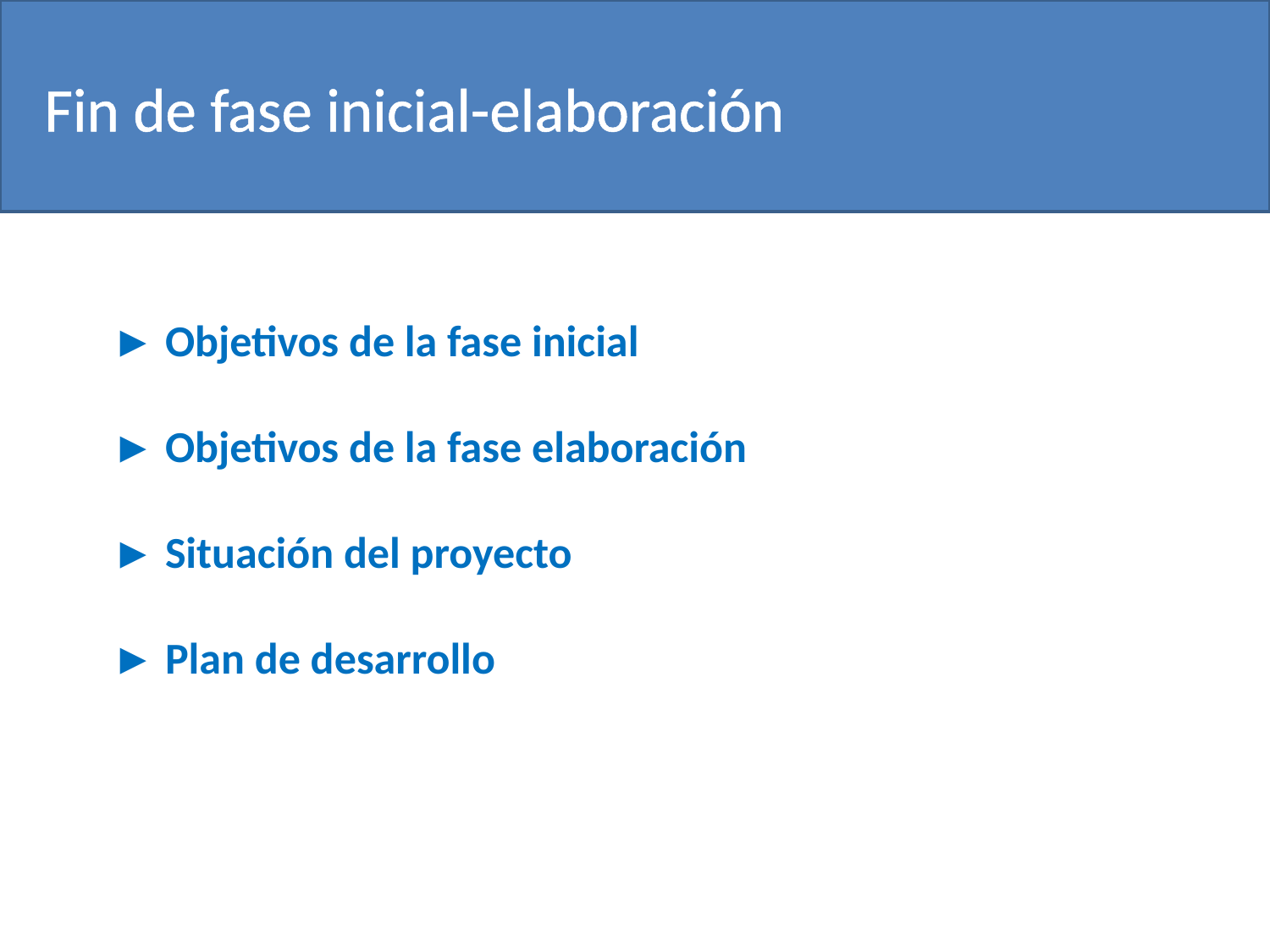

Fin de fase inicial-elaboración
► Objetivos de la fase inicial

► Objetivos de la fase elaboración

► Situación del proyecto

► Plan de desarrollo